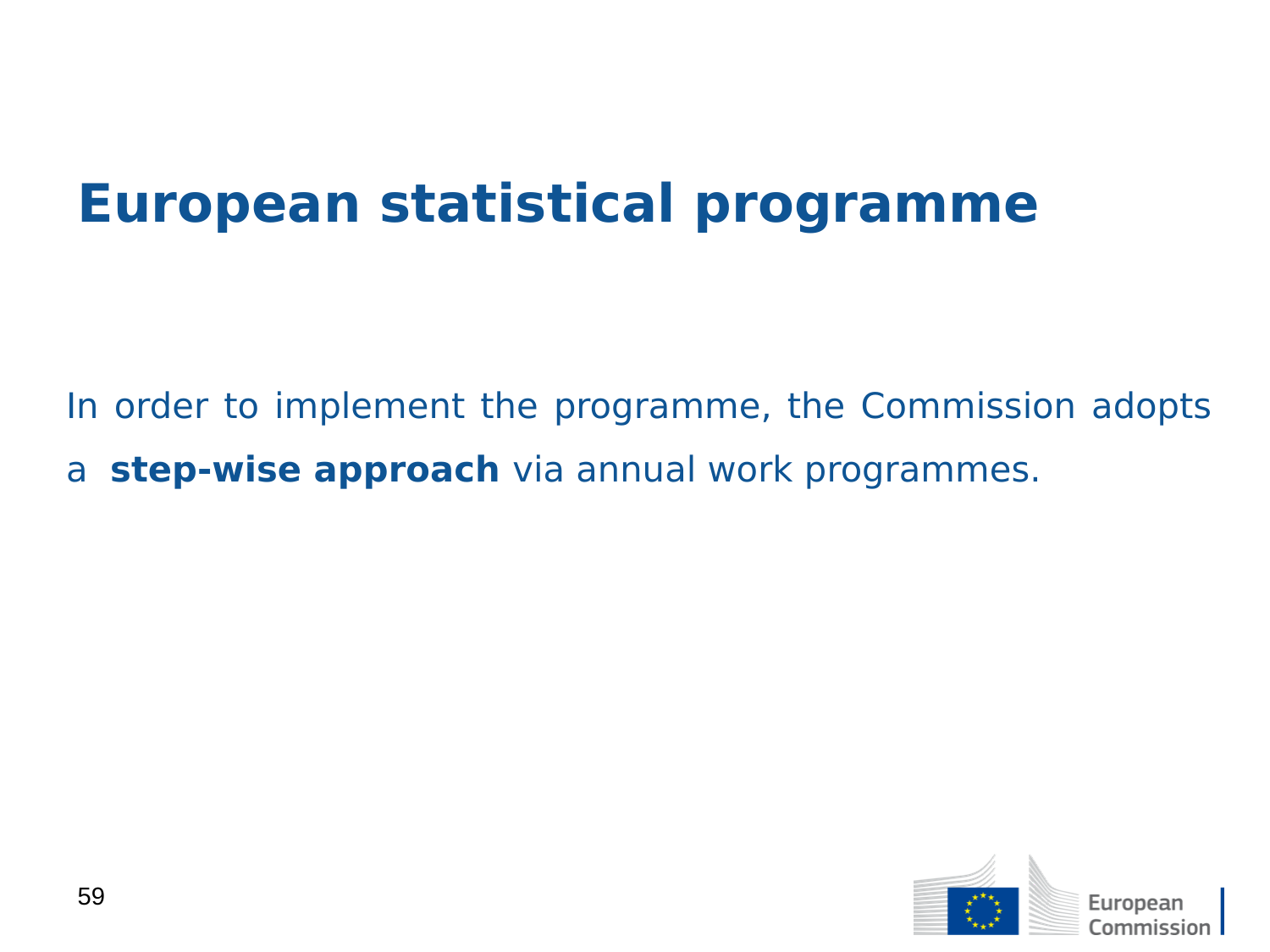

# European statistical programme
In order to implement the programme, the Commission adopts a  step-wise approach via annual work programmes.

59